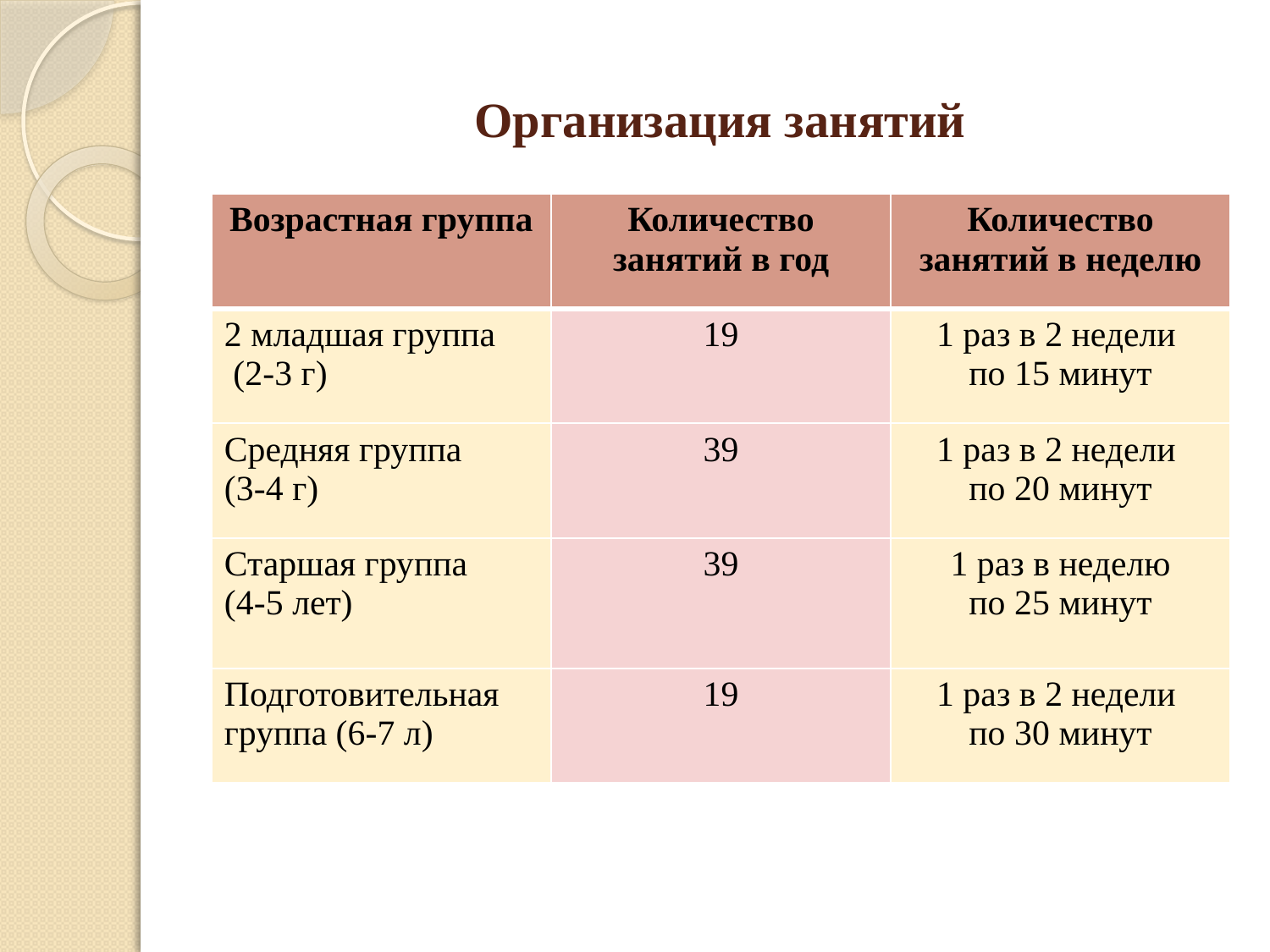

# Организация занятий
| Возрастная группа | Количество занятий в год | Количество занятий в неделю |
| --- | --- | --- |
| 2 младшая группа (2-3 г) | 19 | 1 раз в 2 недели по 15 минут |
| Средняя группа (3-4 г) | 39 | 1 раз в 2 недели по 20 минут |
| Старшая группа (4-5 лет) | 39 | 1 раз в неделю по 25 минут |
| Подготовительная группа (6-7 л) | 19 | 1 раз в 2 недели по 30 минут |